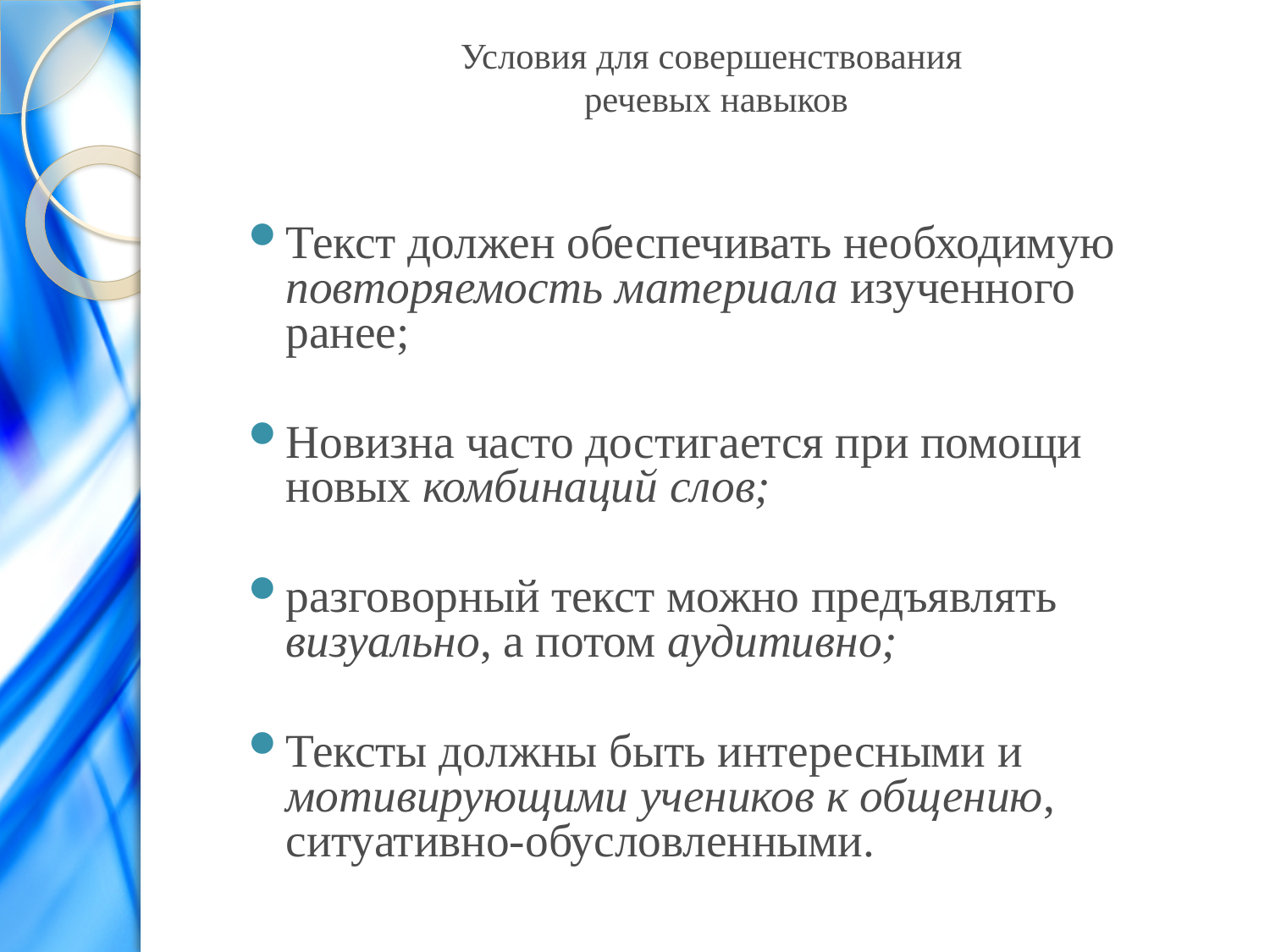

# Условия для совершенствования речевых навыков
Текст должен обеспечивать необходимую повторяемость материала изученного ранее;

Новизна часто достигается при помощи новых комбинаций слов;

разговорный текст можно предъявлять визуально, а потом аудитивно;

Тексты должны быть интересными и мотивирующими учеников к общению, ситуативно-обусловленными.